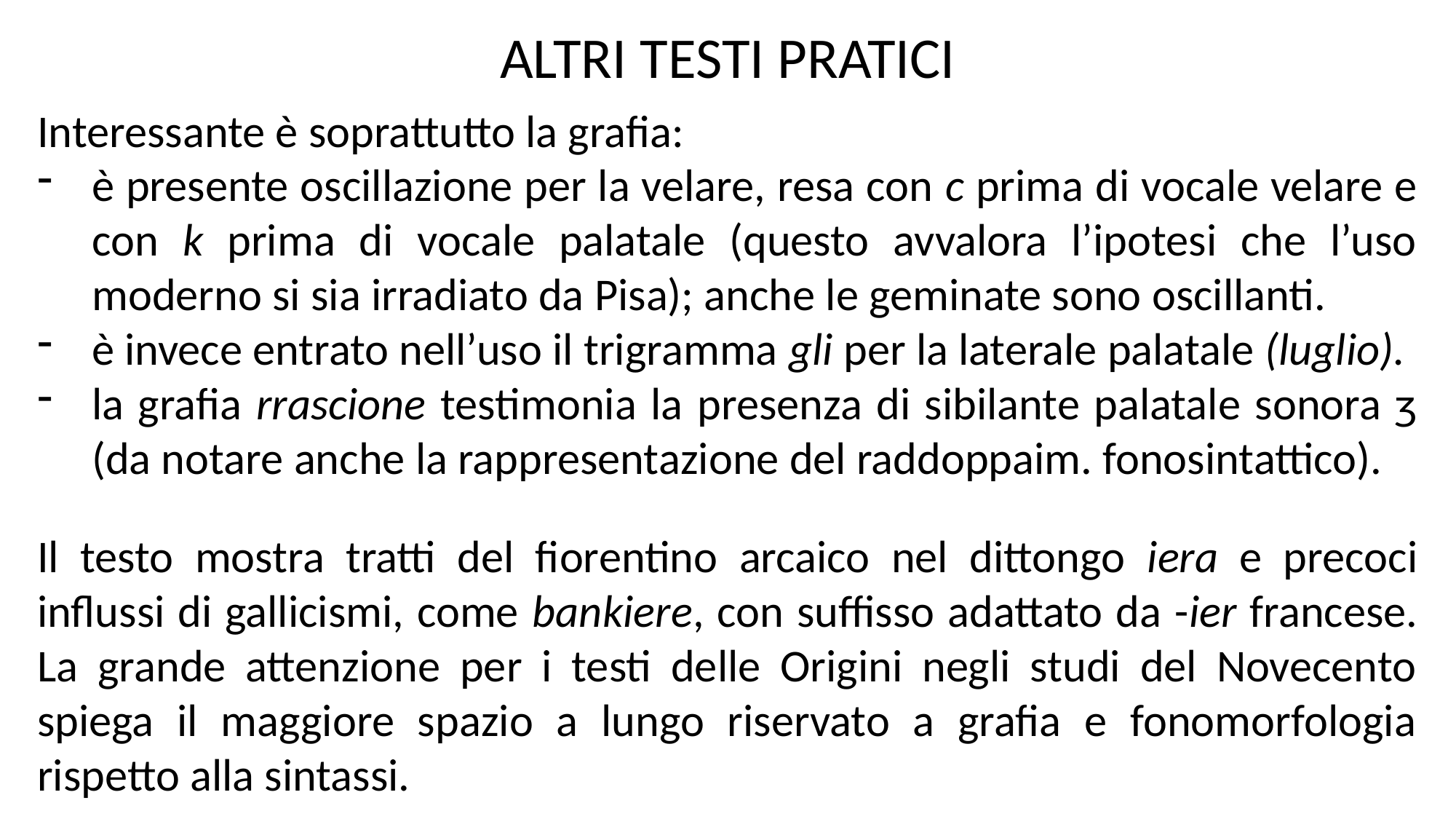

ALTRI TESTI PRATICI
Interessante è soprattutto la grafia:
è presente oscillazione per la velare, resa con c prima di vocale velare e con k prima di vocale palatale (questo avvalora l’ipotesi che l’uso moderno si sia irradiato da Pisa); anche le geminate sono oscillanti.
è invece entrato nell’uso il trigramma gli per la laterale palatale (luglio).
la grafia rrascione testimonia la presenza di sibilante palatale sonora ʒ (da notare anche la rappresentazione del raddoppaim. fonosintattico).

Il testo mostra tratti del fiorentino arcaico nel dittongo iera e precoci influssi di gallicismi, come bankiere, con suffisso adattato da -ier francese. La grande attenzione per i testi delle Origini negli studi del Novecento spiega il maggiore spazio a lungo riservato a grafia e fonomorfologia rispetto alla sintassi.